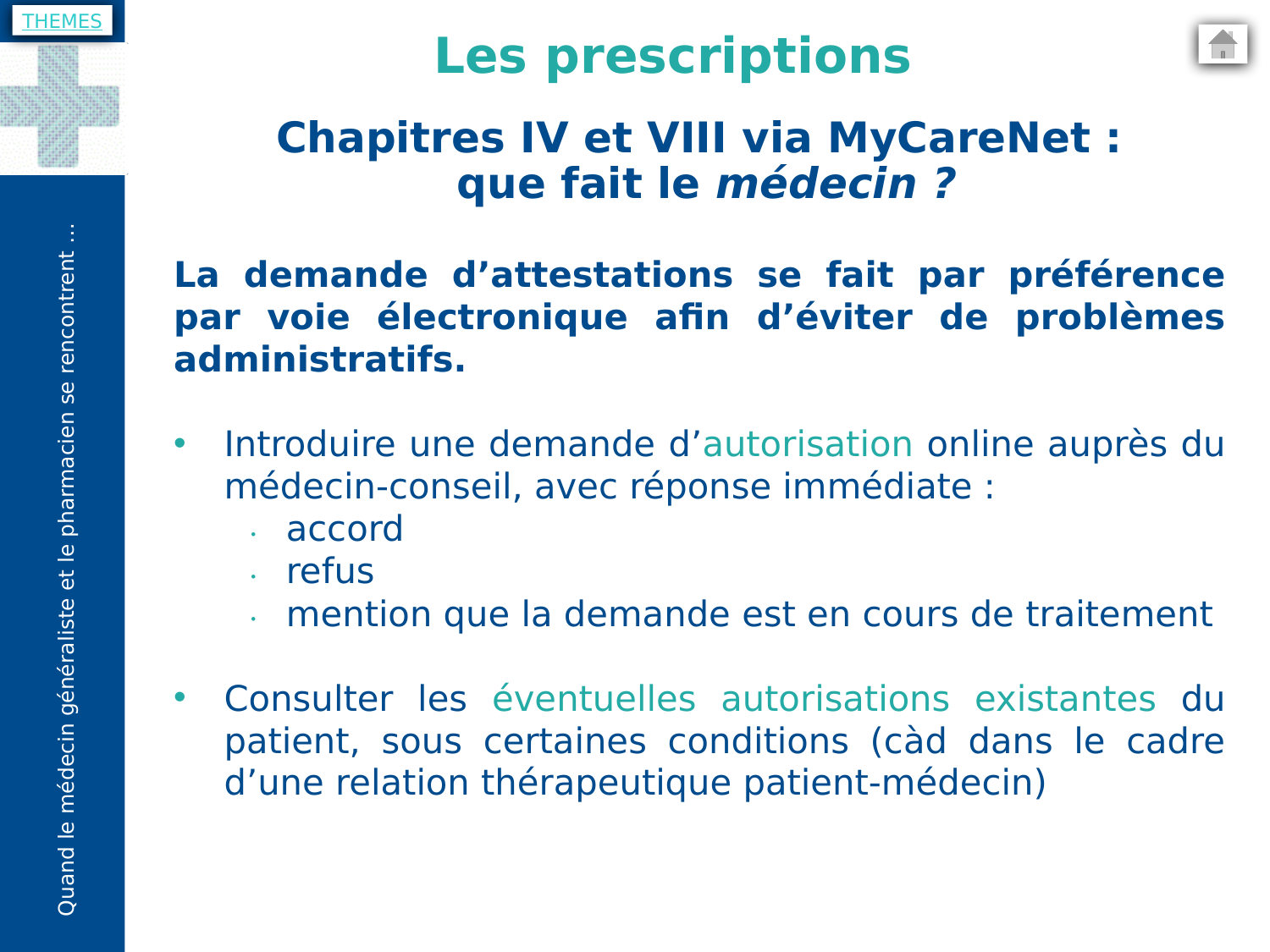

THEMES
Les prescriptions

Chapitres IV et VIII via MyCareNet :
 que fait le médecin ?
La demande d’attestations se fait par préférence par voie électronique afin d’éviter de problèmes administratifs.

Introduire une demande d’autorisation online auprès du médecin-conseil, avec réponse immédiate :
accord
refus
mention que la demande est en cours de traitement

Consulter les éventuelles autorisations existantes du patient, sous certaines conditions (càd dans le cadre d’une relation thérapeutique patient-médecin)